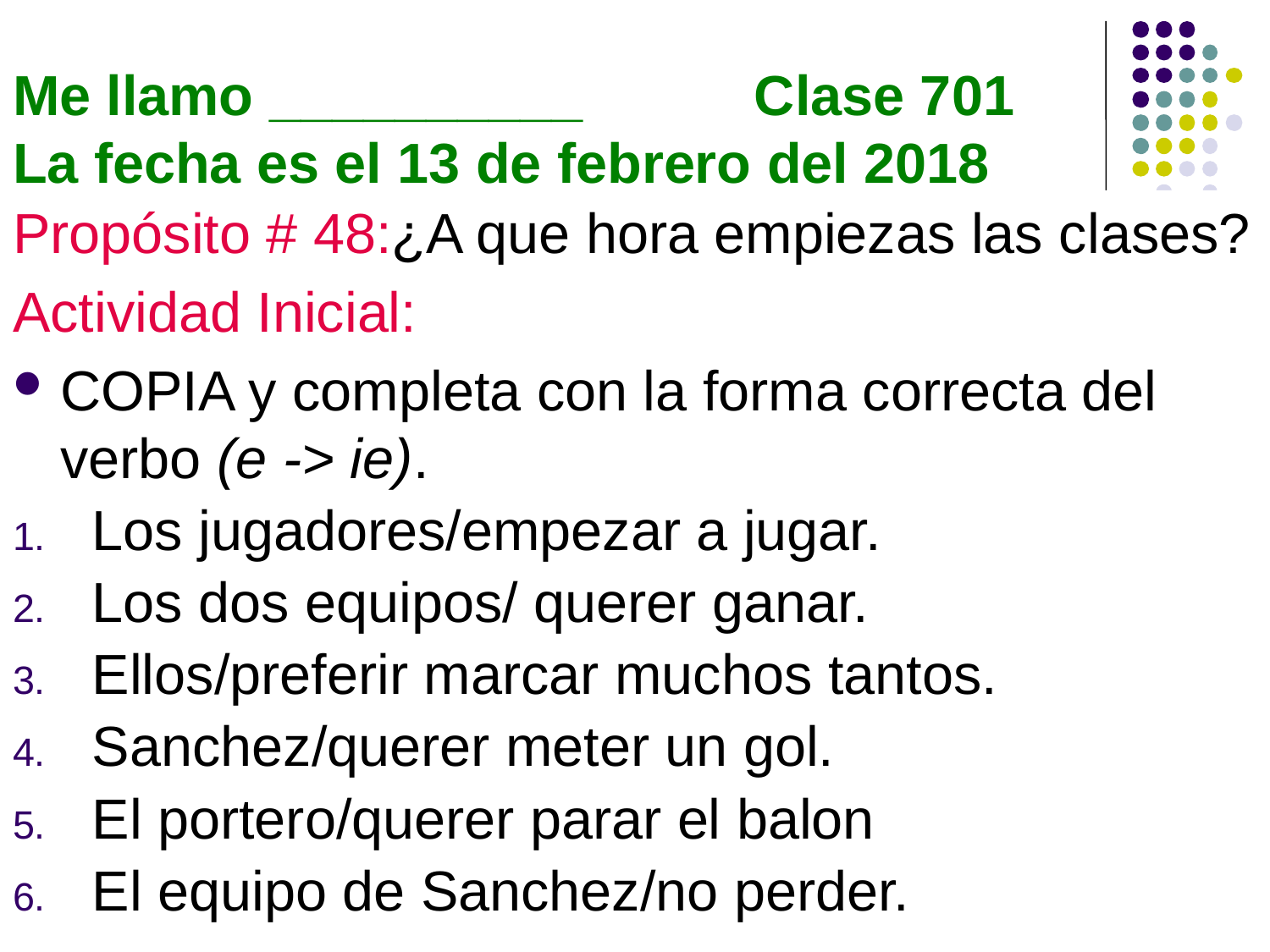

# Me llamo __________           Clase 701 La fecha es el 13 de febrero del 2018
Propósito # 48:¿A que hora empiezas las clases?
Actividad Inicial:
COPIA y completa con la forma correcta del verbo (e -> ie).
Los jugadores/empezar a jugar.
Los dos equipos/ querer ganar.
Ellos/preferir marcar muchos tantos.
Sanchez/querer meter un gol.
El portero/querer parar el balon
El equipo de Sanchez/no perder.